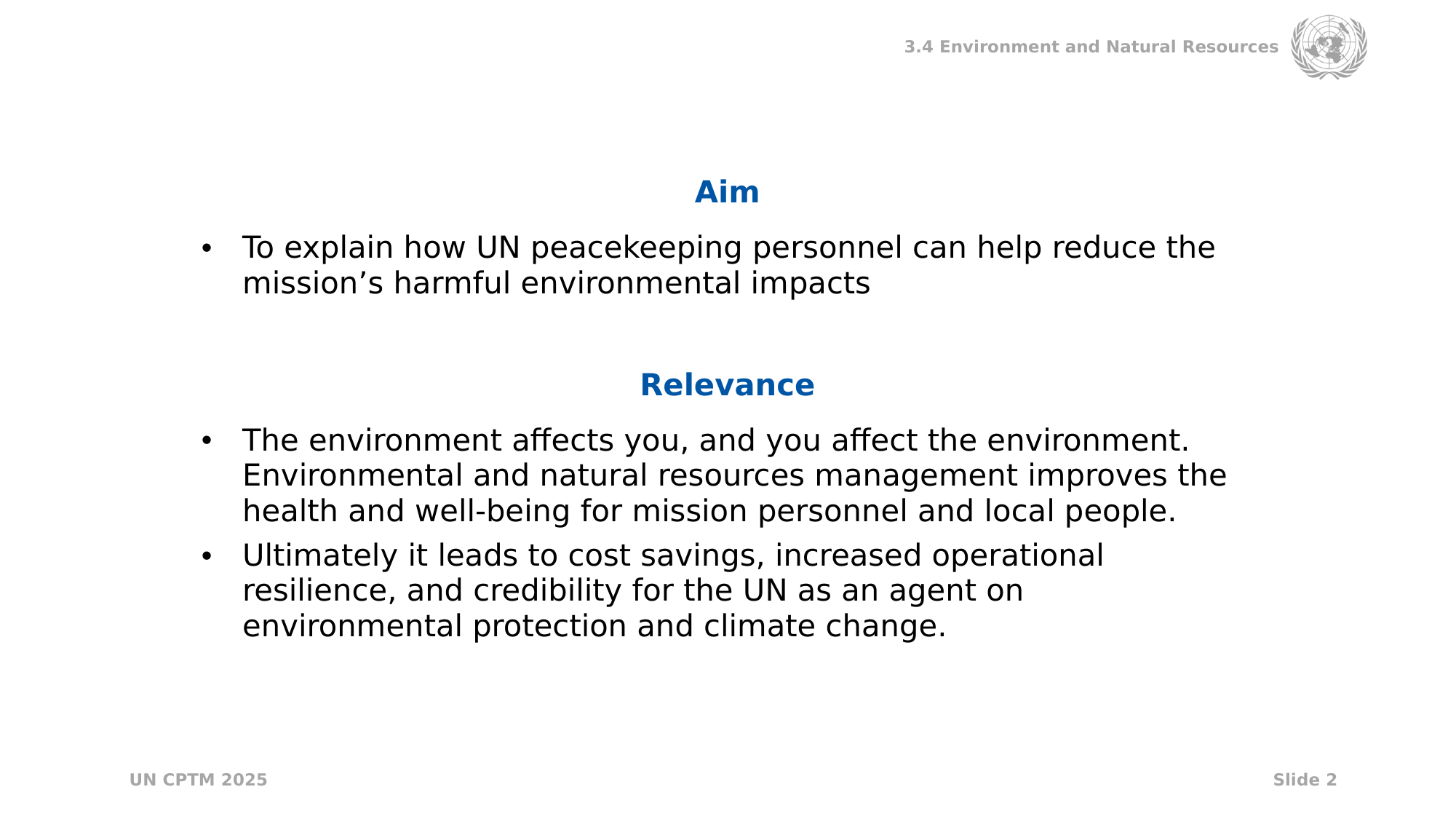

| Aim |
| --- |
| To explain how UN peacekeeping personnel can help reduce the mission’s harmful environmental impacts |
|  |
| Relevance |
| The environment affects you, and you affect the environment. Environmental and natural resources management improves the health and well-being for mission personnel and local people. Ultimately it leads to cost savings, increased operational resilience, and credibility for the UN as an agent on environmental protection and climate change. |